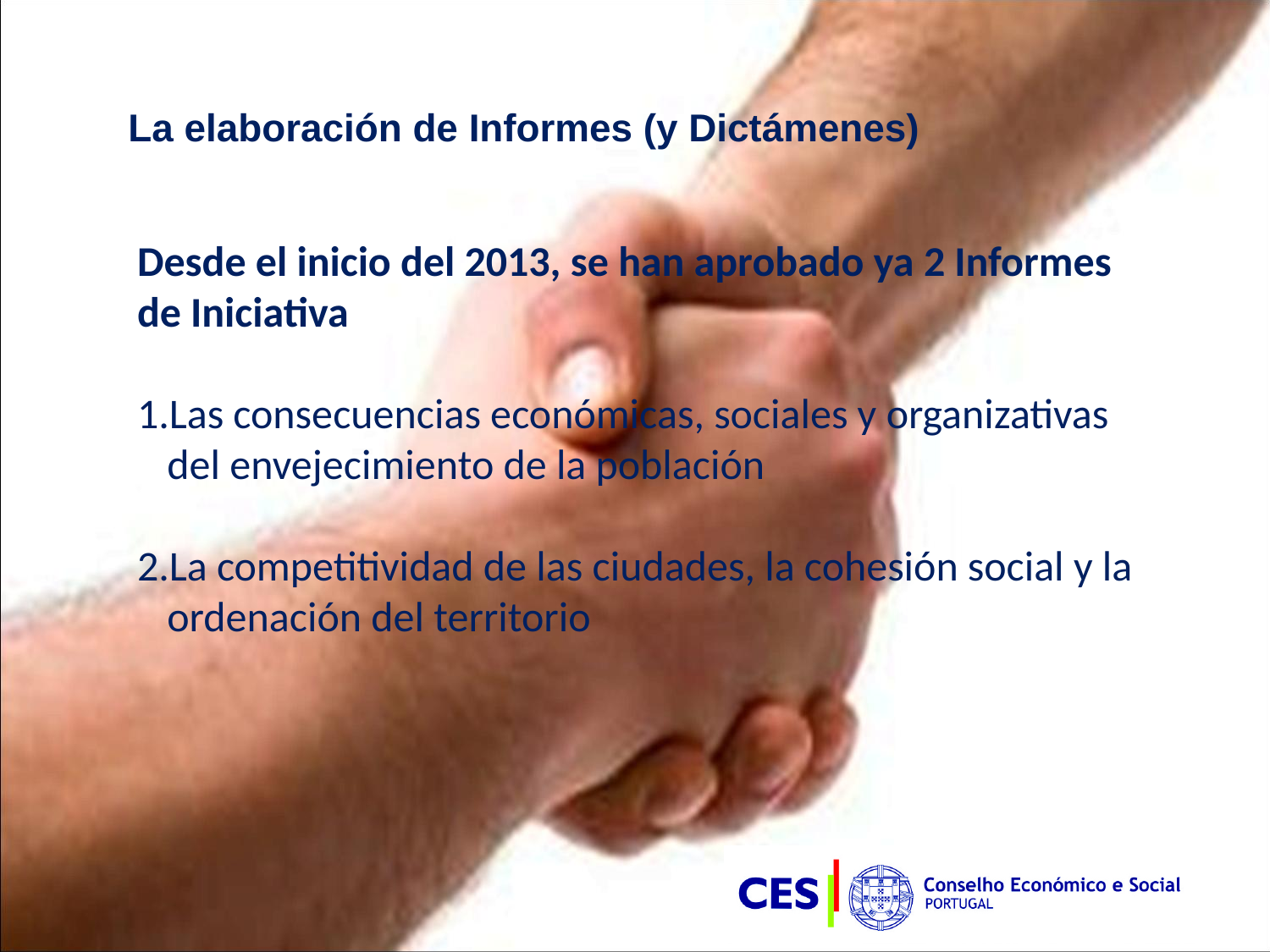

La elaboración de Informes (y Dictámenes)
Desde el inicio del 2013, se han aprobado ya 2 Informes de Iniciativa

Las consecuencias económicas, sociales y organizativas del envejecimiento de la población

La competitividad de las ciudades, la cohesión social y la ordenación del territorio